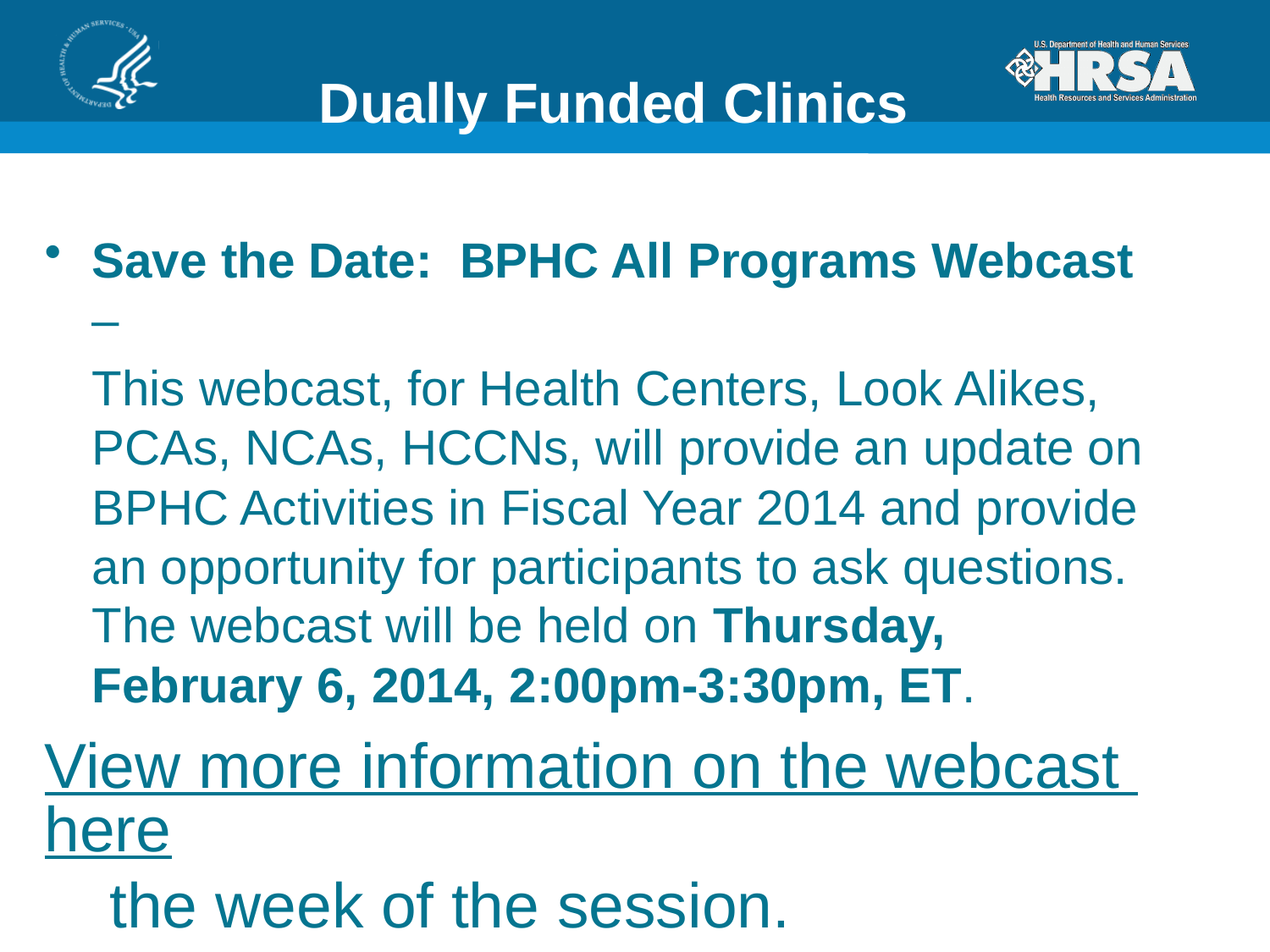

# Dually Funded Clinics
Save the Date:  BPHC All Programs Webcast –
	This webcast, for Health Centers, Look Alikes, PCAs, NCAs, HCCNs, will provide an update on BPHC Activities in Fiscal Year 2014 and provide an opportunity for participants to ask questions. The webcast will be held on Thursday, February 6, 2014, 2:00pm-3:30pm, ET.
View more information on the webcast here the week of the session.